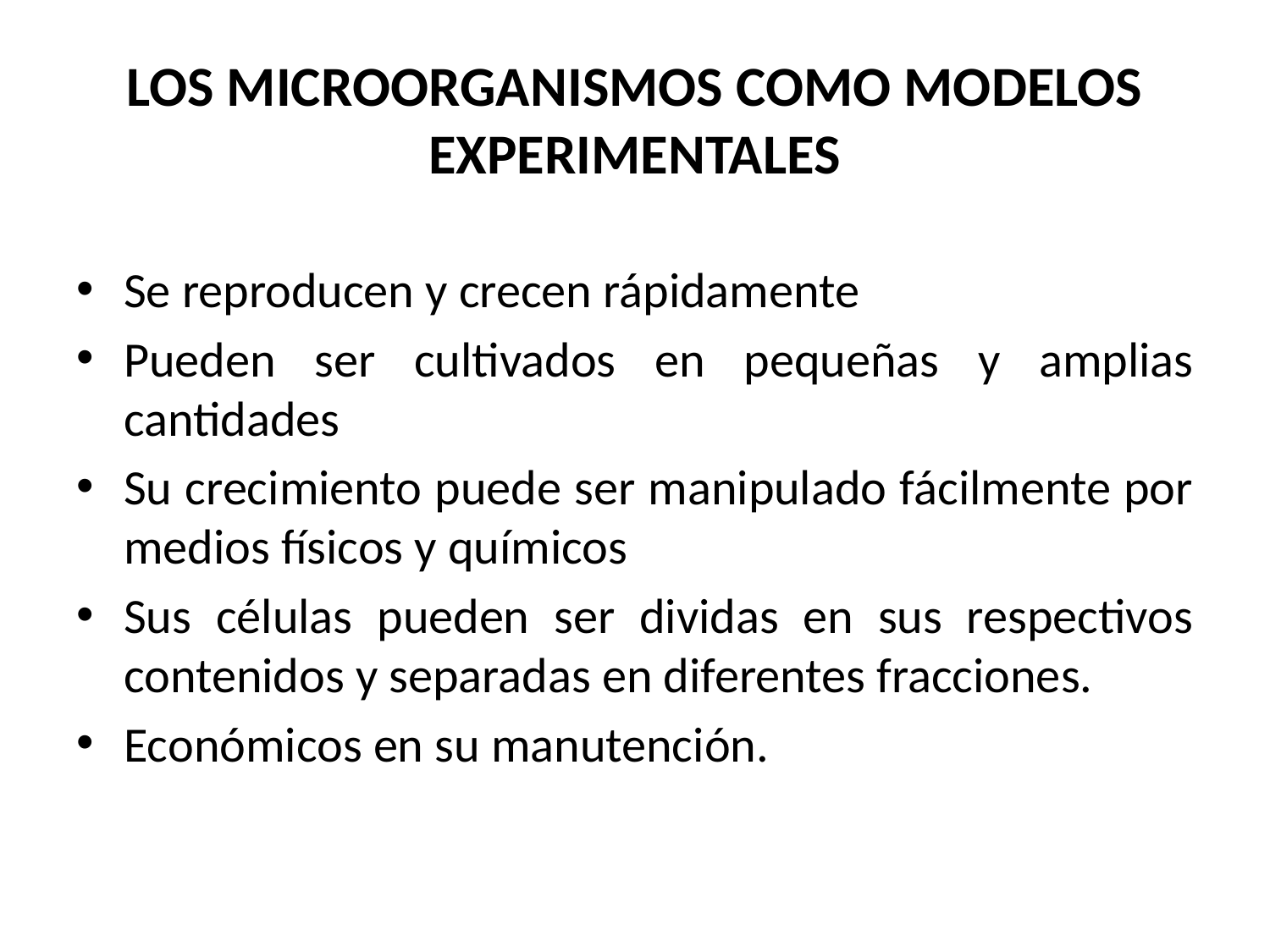

# LOS MICROORGANISMOS COMO MODELOS EXPERIMENTALES
Se reproducen y crecen rápidamente
Pueden ser cultivados en pequeñas y amplias cantidades
Su crecimiento puede ser manipulado fácilmente por medios físicos y químicos
Sus células pueden ser dividas en sus respectivos contenidos y separadas en diferentes fracciones.
Económicos en su manutención.